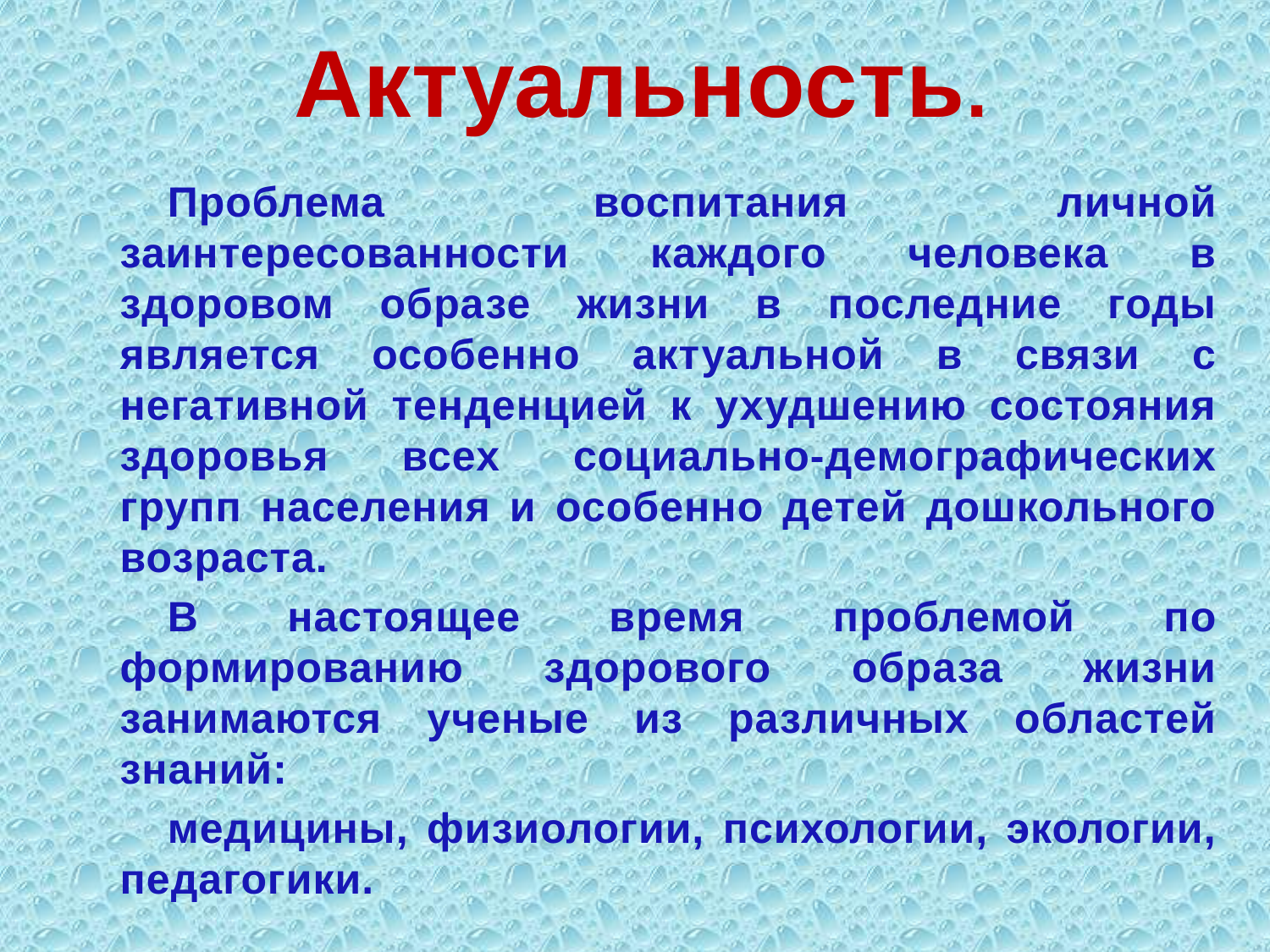

# Актуальность.
Проблема воспитания личной заинтересованности каждого человека в здоровом образе жизни в последние годы является особенно актуальной в связи с негативной тенденцией к ухудшению состояния здоровья всех социально-демографических групп населения и особенно детей дошкольного возраста.
В настоящее время проблемой по формированию здорового образа жизни занимаются ученые из различных областей знаний:
медицины, физиологии, психологии, экологии, педагогики.